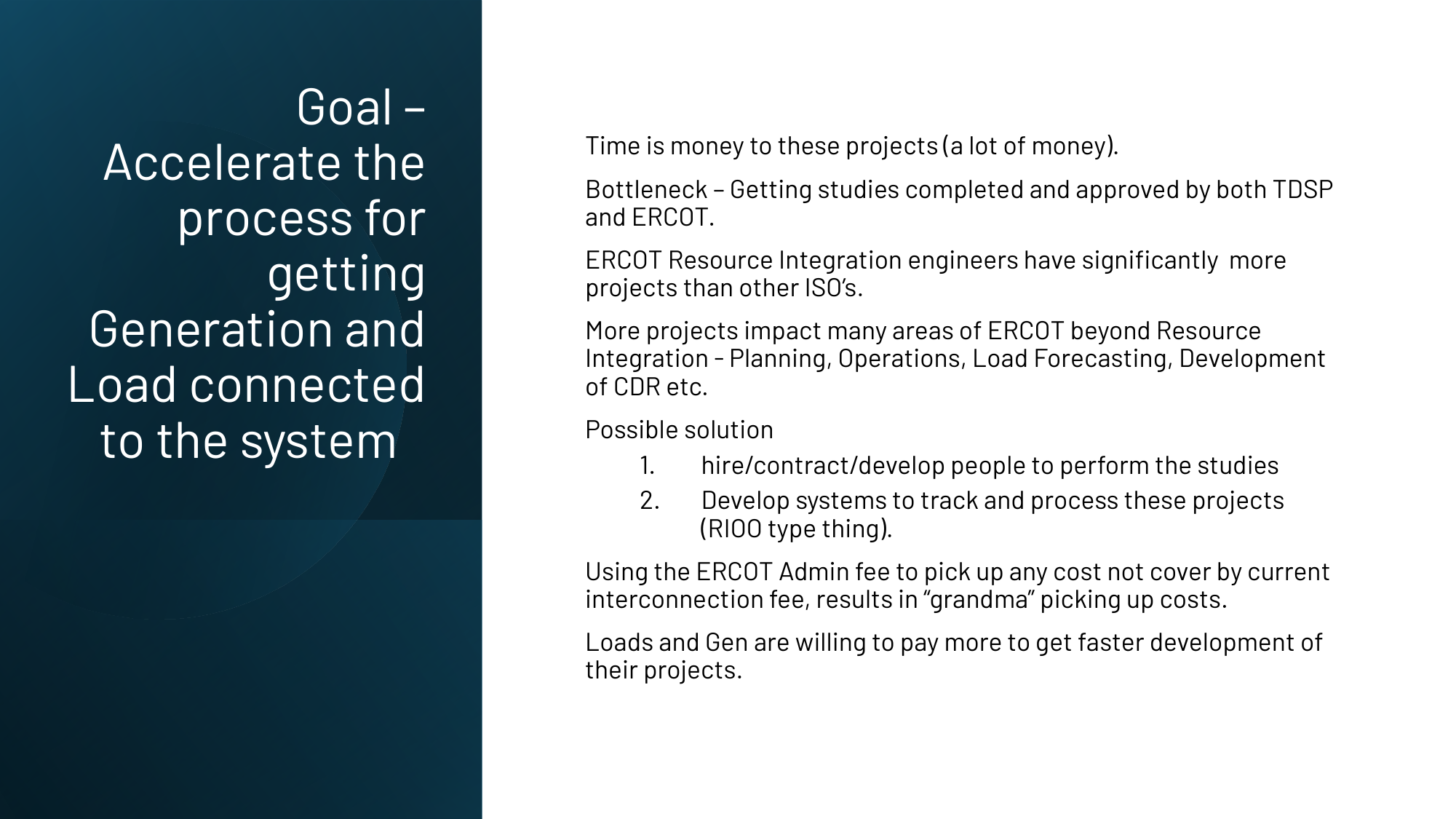

# Goal – Accelerate the process for getting Generation and Load connected to the system
Time is money to these projects (a lot of money).
Bottleneck – Getting studies completed and approved by both TDSP and ERCOT.
ERCOT Resource Integration engineers have significantly  more projects than other ISO’s.
More projects impact many areas of ERCOT beyond Resource Integration - Planning, Operations, Load Forecasting, Development of CDR etc.
Possible solution
hire/contract/develop people to perform the studies
Develop systems to track and process these projects (RIOO type thing).
Using the ERCOT Admin fee to pick up any cost not cover by current interconnection fee, results in “grandma” picking up costs.
Loads and Gen are willing to pay more to get faster development of their projects.